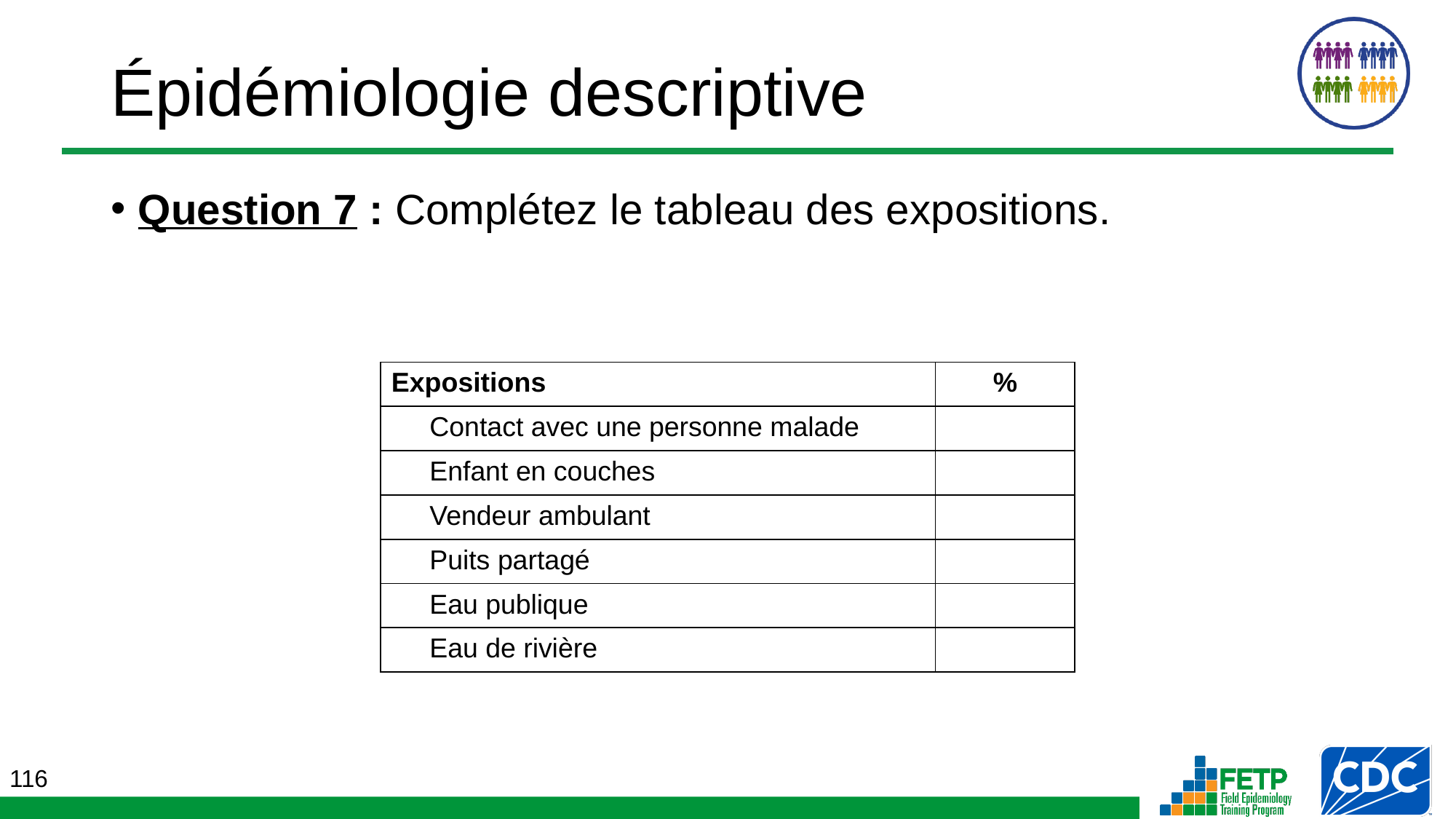

Épidémiologie descriptive
Question 7 : Complétez le tableau des expositions.
| Expositions | % |
| --- | --- |
| Contact avec une personne malade |  |
| Enfant en couches |  |
| Vendeur ambulant |  |
| Puits partagé |  |
| Eau publique |  |
| Eau de rivière |  |